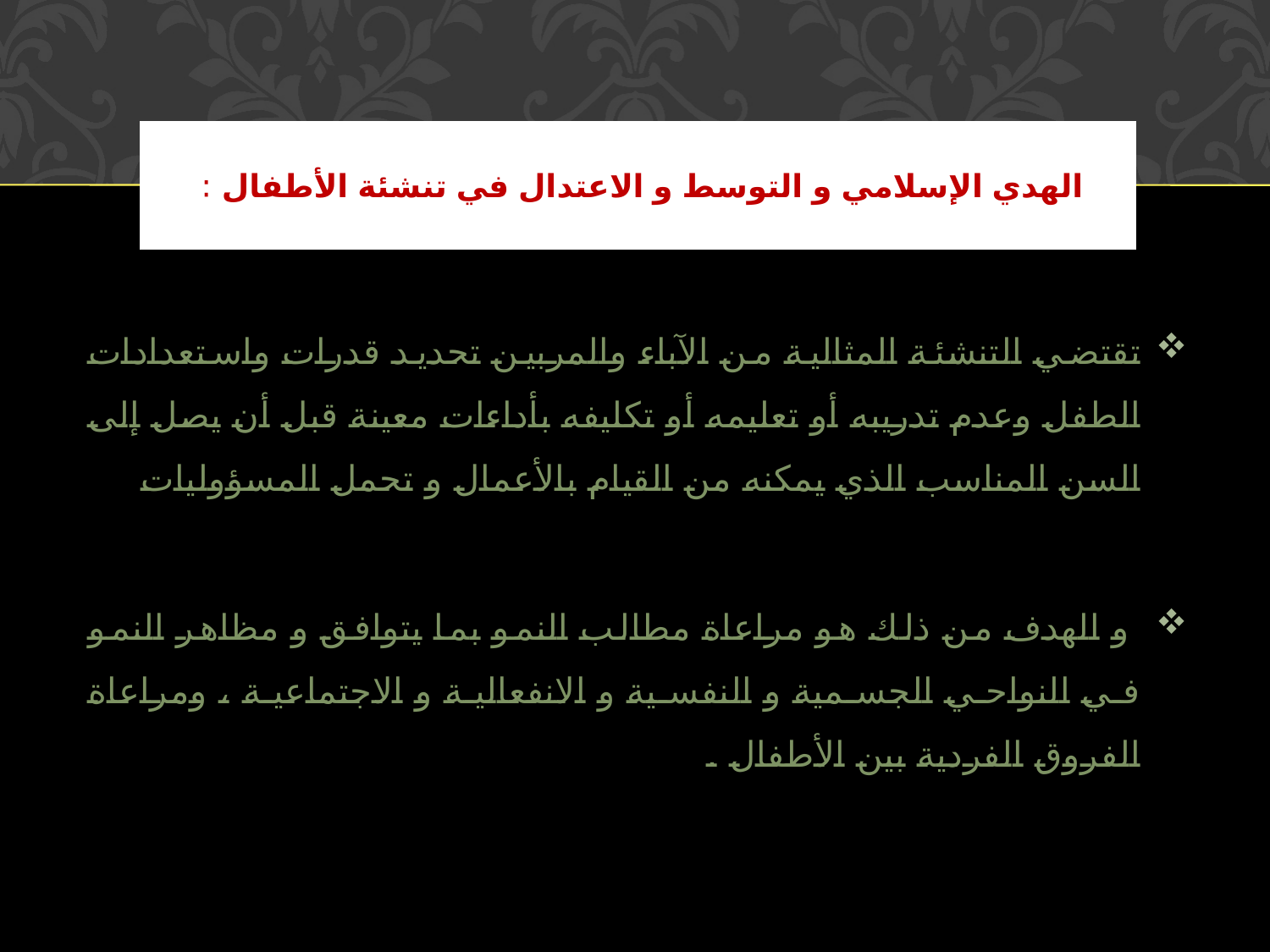

# الهدي الإسلامي و التوسط و الاعتدال في تنشئة الأطفال :
تقتضي التنشئة المثالية من الآباء والمربين تحديد قدرات واستعدادات الطفل وعدم تدريبه أو تعليمه أو تكليفه بأداءات معينة قبل أن يصل إلى السن المناسب الذي يمكنه من القيام بالأعمال و تحمل المسؤوليات

 و الهدف من ذلك هو مراعاة مطالب النمو بما يتوافق و مظاهر النمو في النواحي الجسمية و النفسية و الانفعالية و الاجتماعية ، ومراعاة الفروق الفردية بين الأطفال .